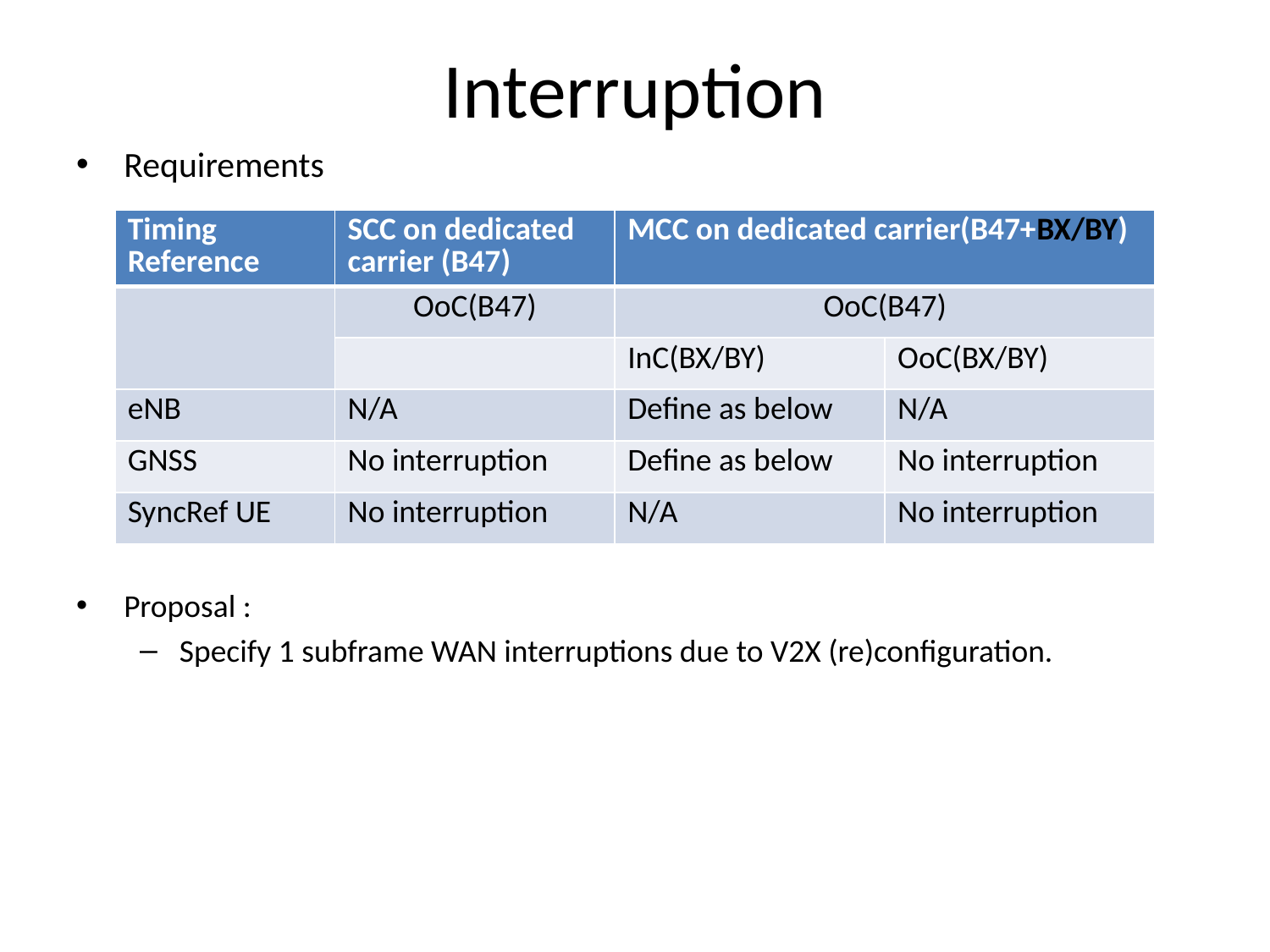

# Interruption
Requirements

Proposal :
Specify 1 subframe WAN interruptions due to V2X (re)configuration.

| Timing Reference | SCC on dedicated carrier (B47) | MCC on dedicated carrier(B47+BX/BY) |  |
| --- | --- | --- | --- |
|  | OoC(B47) | OoC(B47) |  |
|  |  | InC(BX/BY) | OoC(BX/BY) |
| eNB | N/A | Define as below | N/A |
| GNSS | No interruption | Define as below | No interruption |
| SyncRef UE | No interruption | N/A | No interruption |